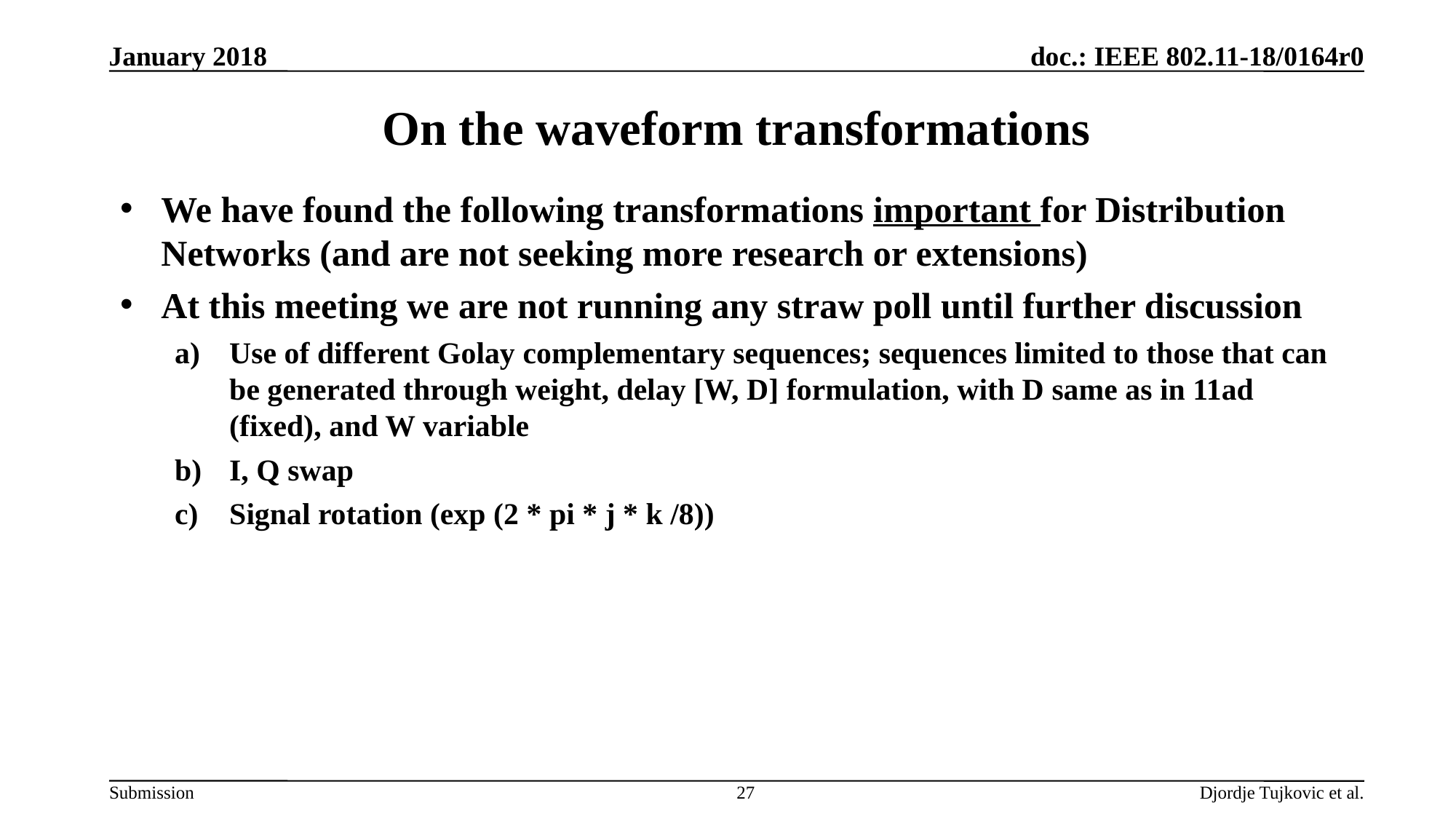

January 2018
# On the waveform transformations
We have found the following transformations important for Distribution Networks (and are not seeking more research or extensions)
At this meeting we are not running any straw poll until further discussion
Use of different Golay complementary sequences; sequences limited to those that can be generated through weight, delay [W, D] formulation, with D same as in 11ad (fixed), and W variable
I, Q swap
Signal rotation (exp (2 * pi * j * k /8))
27
Djordje Tujkovic et al.